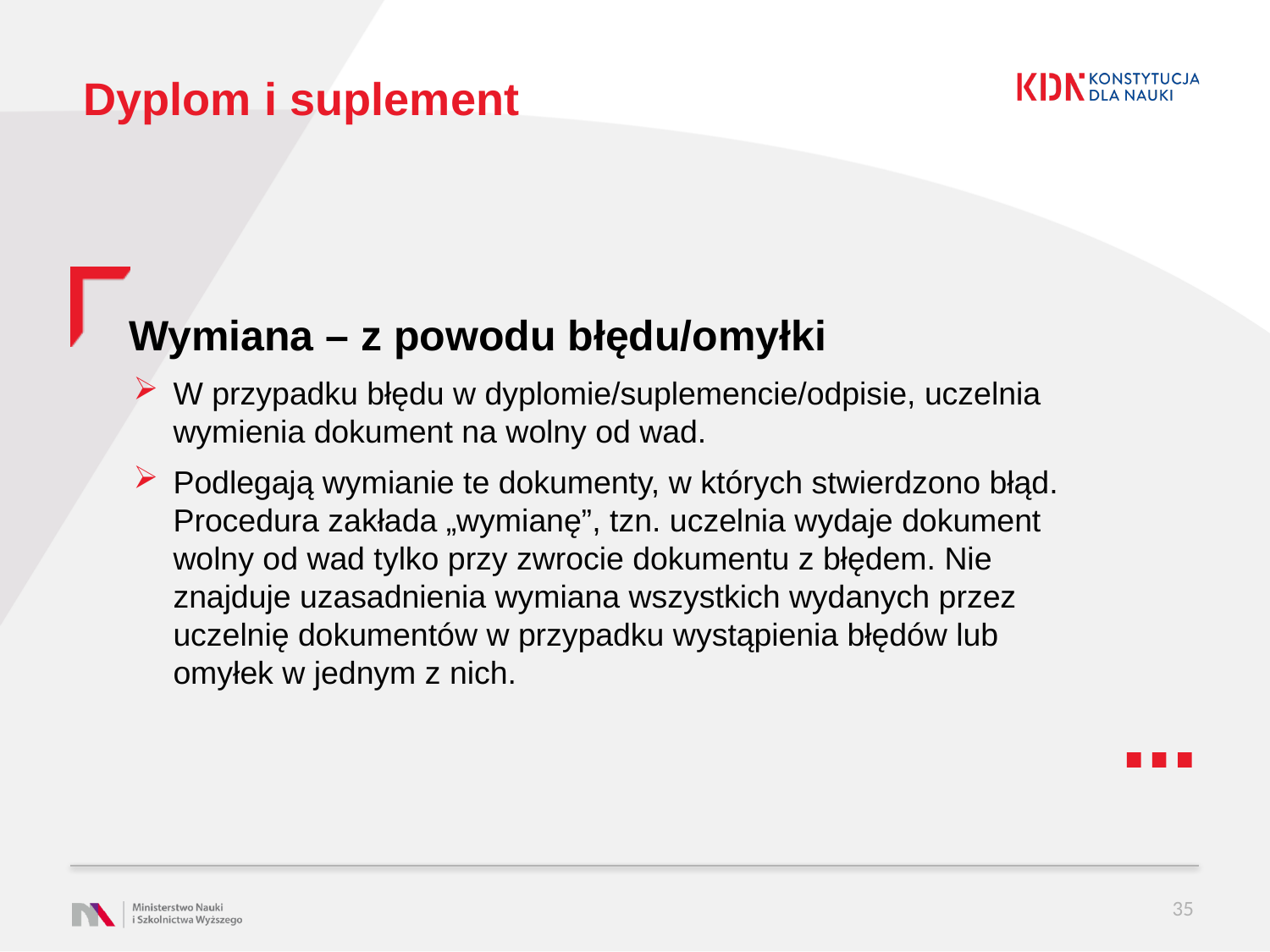

# Dyplom i suplement
Wymiana – z powodu błędu/omyłki
W przypadku błędu w dyplomie/suplemencie/odpisie, uczelnia wymienia dokument na wolny od wad.
Podlegają wymianie te dokumenty, w których stwierdzono błąd. Procedura zakłada „wymianę”, tzn. uczelnia wydaje dokument wolny od wad tylko przy zwrocie dokumentu z błędem. Nie znajduje uzasadnienia wymiana wszystkich wydanych przez uczelnię dokumentów w przypadku wystąpienia błędów lub omyłek w jednym z nich.

35